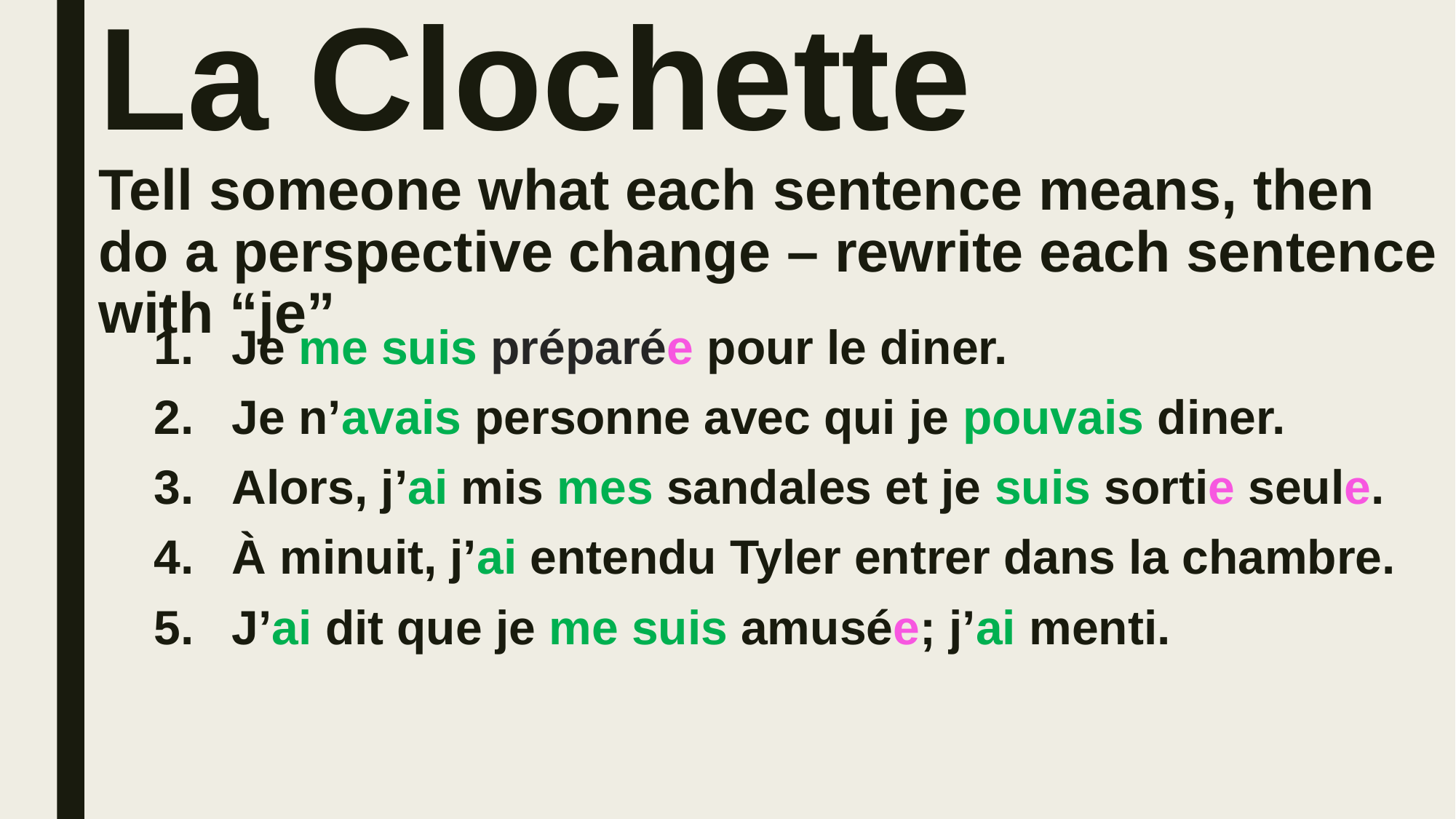

# La Clochette Tell someone what each sentence means, then do a perspective change – rewrite each sentence with “je”
Je me suis préparée pour le diner.
Je n’avais personne avec qui je pouvais diner.
Alors, j’ai mis mes sandales et je suis sortie seule.
À minuit, j’ai entendu Tyler entrer dans la chambre.
J’ai dit que je me suis amusée; j’ai menti.